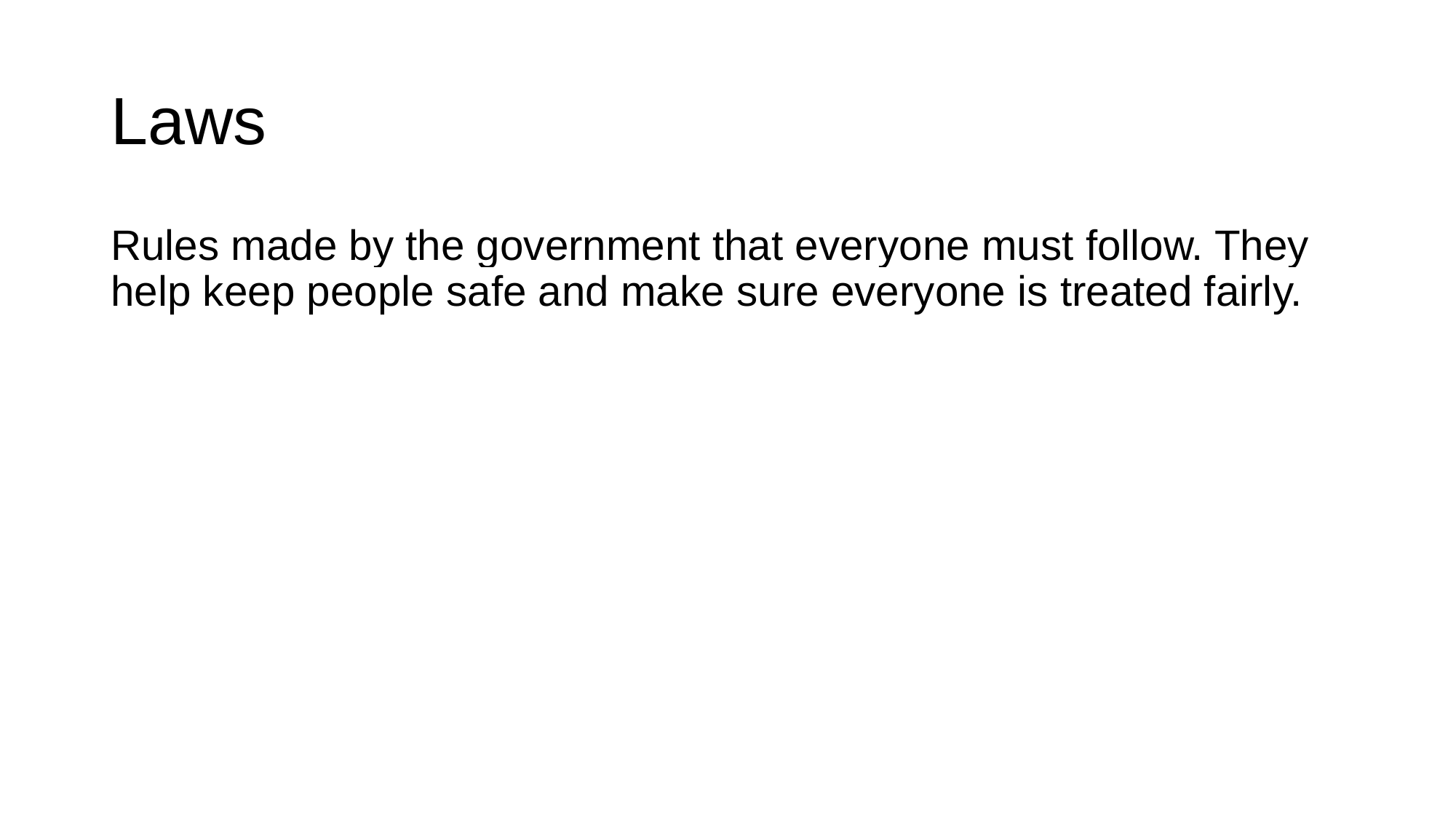

# Laws
Rules made by the government that everyone must follow. They help keep people safe and make sure everyone is treated fairly.